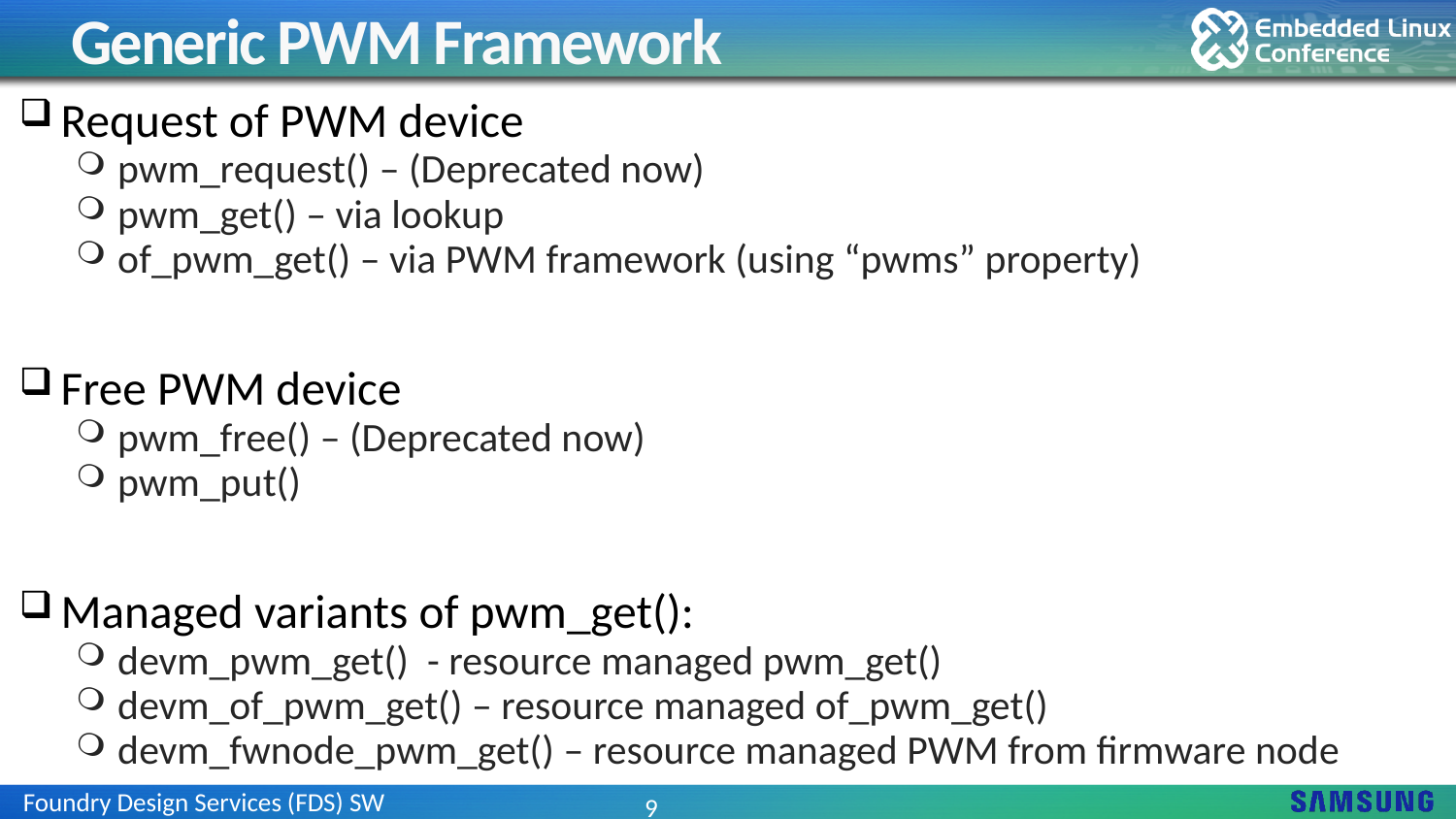

# Generic PWM Framework
Request of PWM device
pwm_request() – (Deprecated now)
pwm_get() – via lookup
of_pwm_get() – via PWM framework (using “pwms” property)

Free PWM device
pwm_free() – (Deprecated now)
pwm_put()

Managed variants of pwm_get():
devm_pwm_get()  - resource managed pwm_get()
devm_of_pwm_get() – resource managed of_pwm_get()
devm_fwnode_pwm_get() – resource managed PWM from firmware node